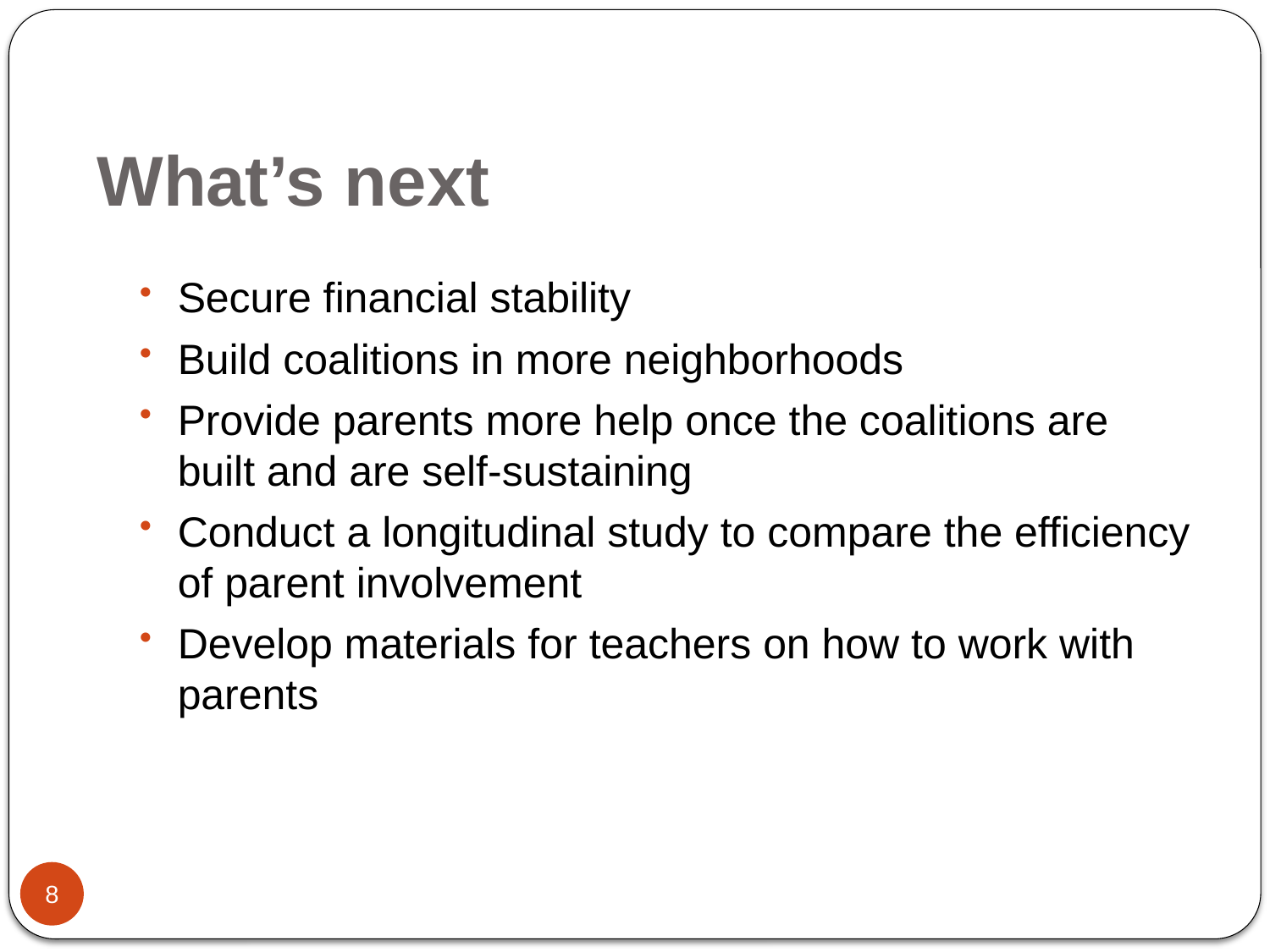

# What’s next
Secure financial stability
Build coalitions in more neighborhoods
Provide parents more help once the coalitions are built and are self-sustaining
Conduct a longitudinal study to compare the efficiency of parent involvement
Develop materials for teachers on how to work with parents
8